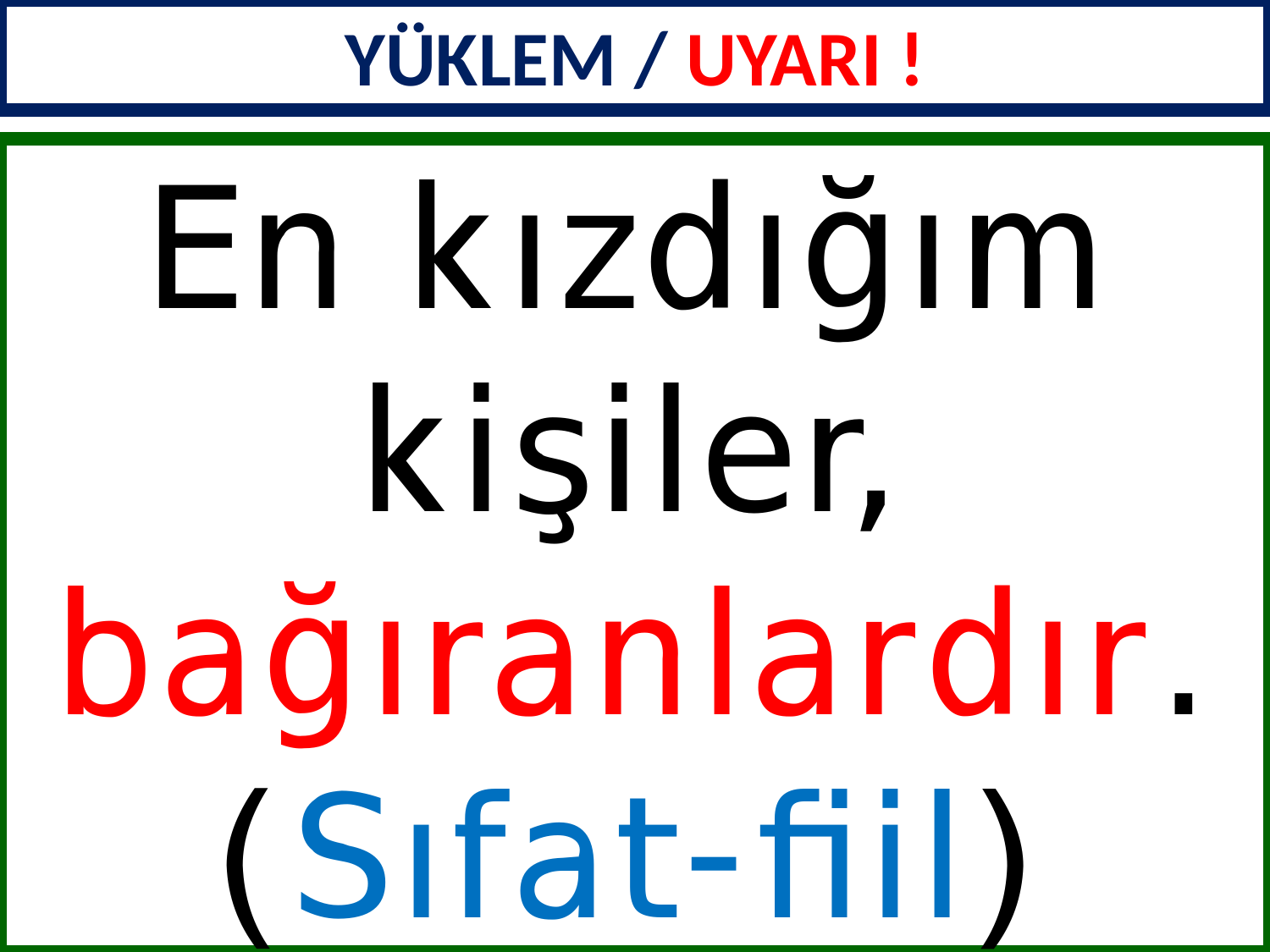

YÜKLEM / UYARI !
En kızdığım kişiler, bağıranlardır.
(Sıfat-fiil)